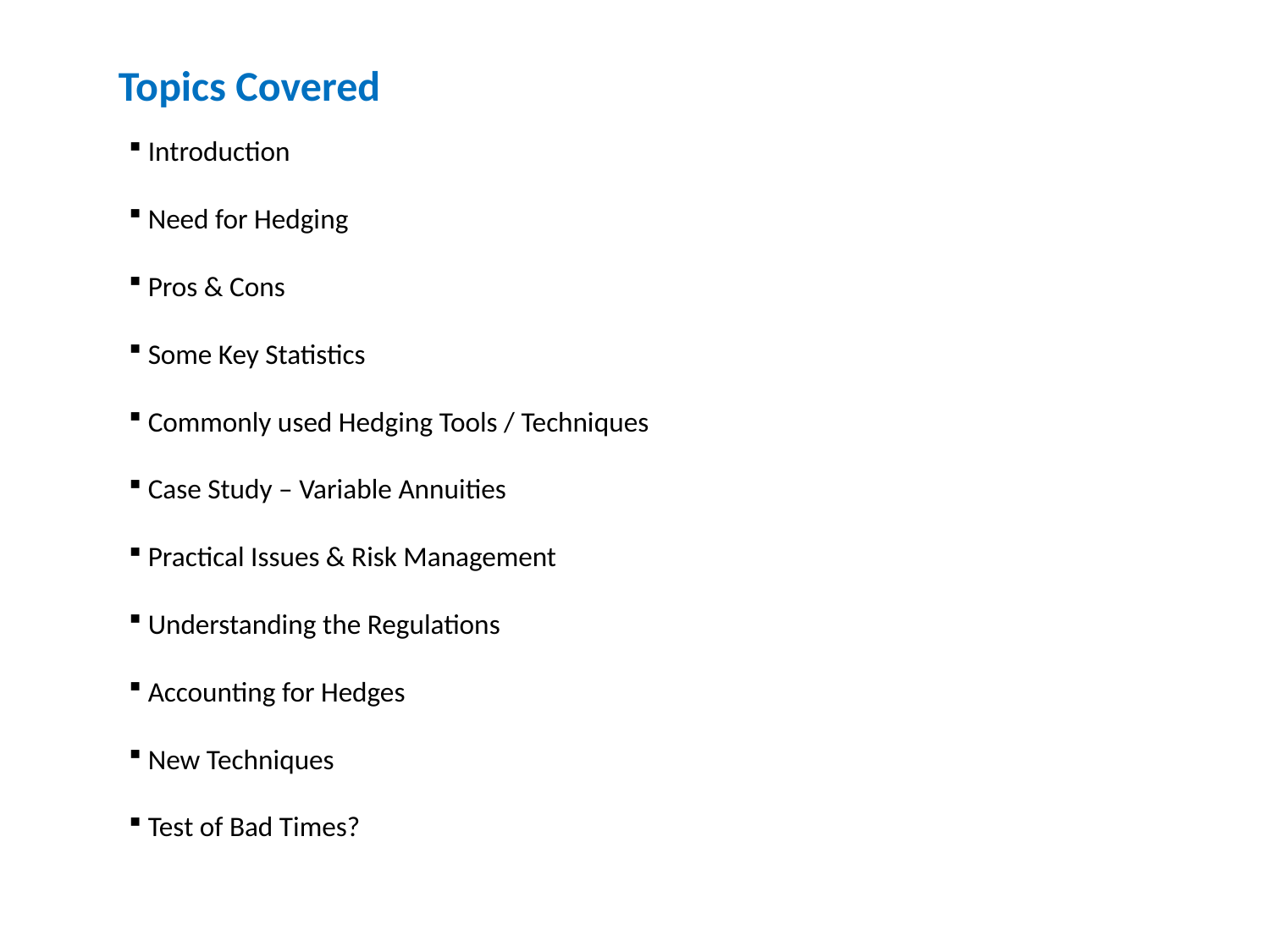

Topics Covered
 Introduction

 Need for Hedging

 Pros & Cons

 Some Key Statistics

 Commonly used Hedging Tools / Techniques

 Case Study – Variable Annuities

 Practical Issues & Risk Management

 Understanding the Regulations

 Accounting for Hedges

 New Techniques

 Test of Bad Times?